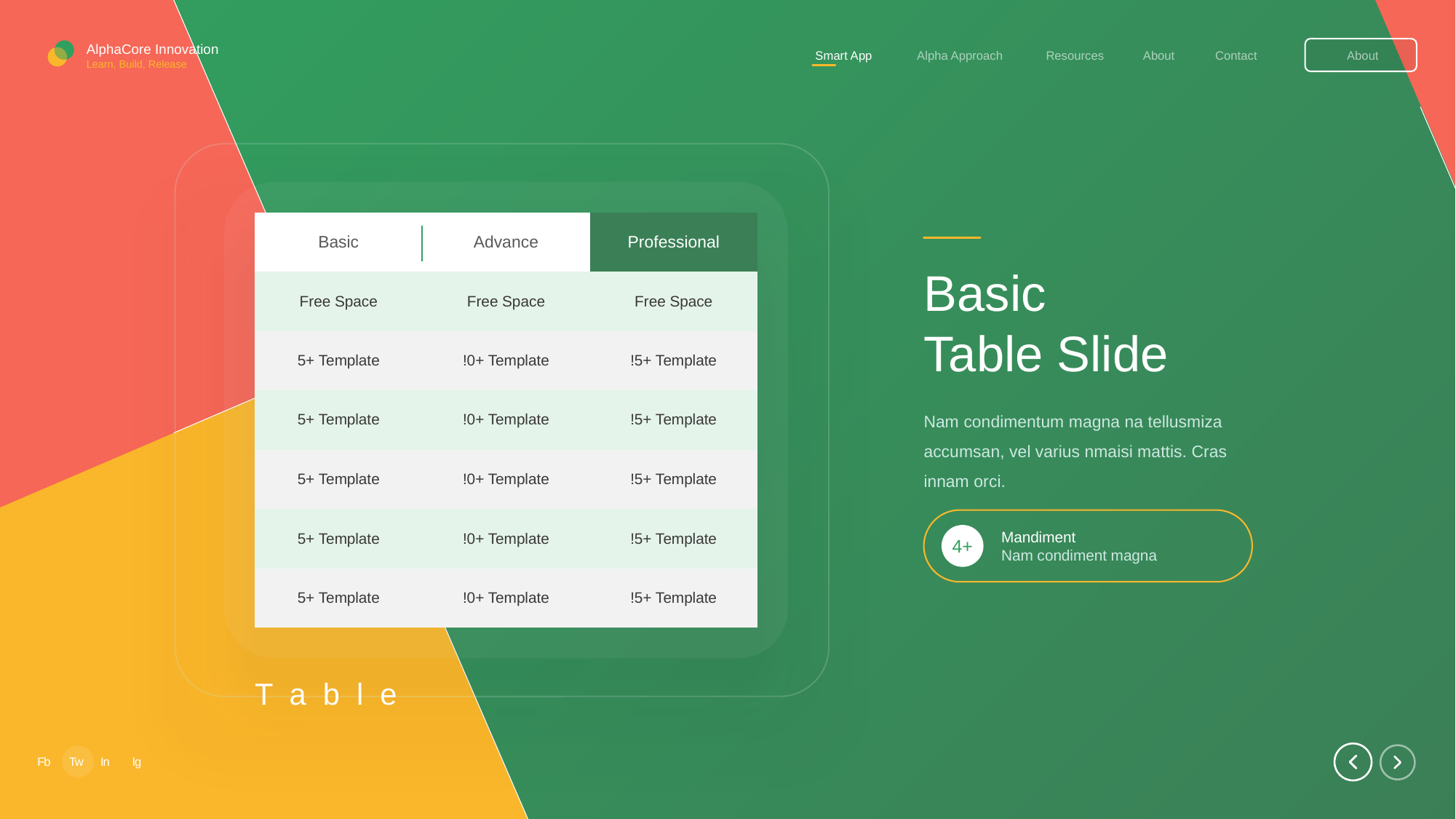

AlphaCore Innovation

Smart App
Alpha Approach
Resources
About
Contact
About
Learn, Build, Release

| Basic | Advance | Professional |
| --- | --- | --- |
| Free Space | Free Space | Free Space |
| 5+ Template | !0+ Template | !5+ Template |
| 5+ Template | !0+ Template | !5+ Template |
| 5+ Template | !0+ Template | !5+ Template |
| 5+ Template | !0+ Template | !5+ Template |
| 5+ Template | !0+ Template | !5+ Template |
Basic
Table Slide
Nam condimentum magna na tellusmiza  accumsan, vel varius nmaisi mattis. Cras innam orci.

Mandiment
Nam condiment magna
4+
T  a  b  l  e

Fb
Tw
In
Ig